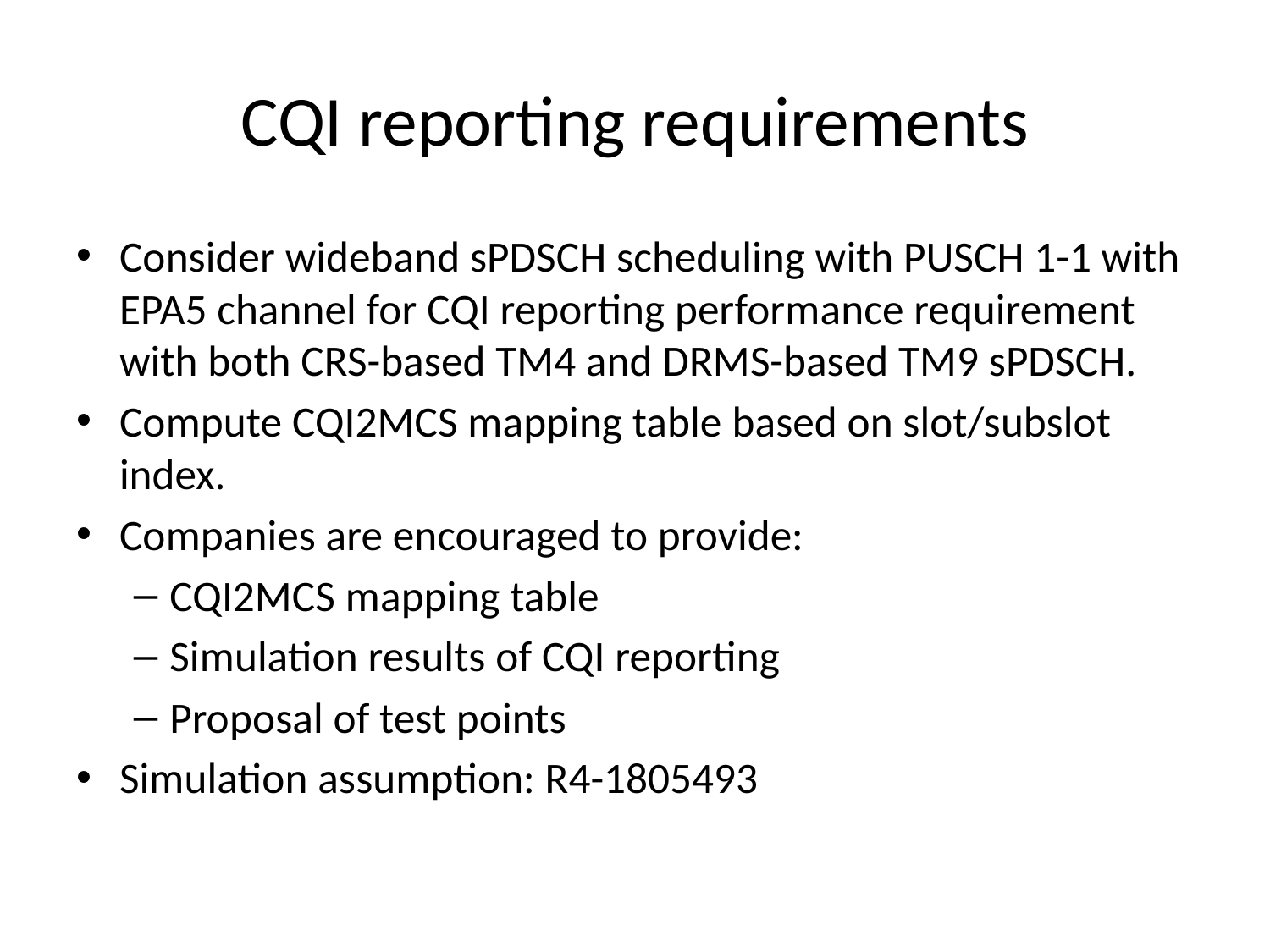

# CQI reporting requirements
Consider wideband sPDSCH scheduling with PUSCH 1-1 with EPA5 channel for CQI reporting performance requirement with both CRS-based TM4 and DRMS-based TM9 sPDSCH.
Compute CQI2MCS mapping table based on slot/subslot index.
Companies are encouraged to provide:
CQI2MCS mapping table
Simulation results of CQI reporting
Proposal of test points
Simulation assumption: R4-1805493